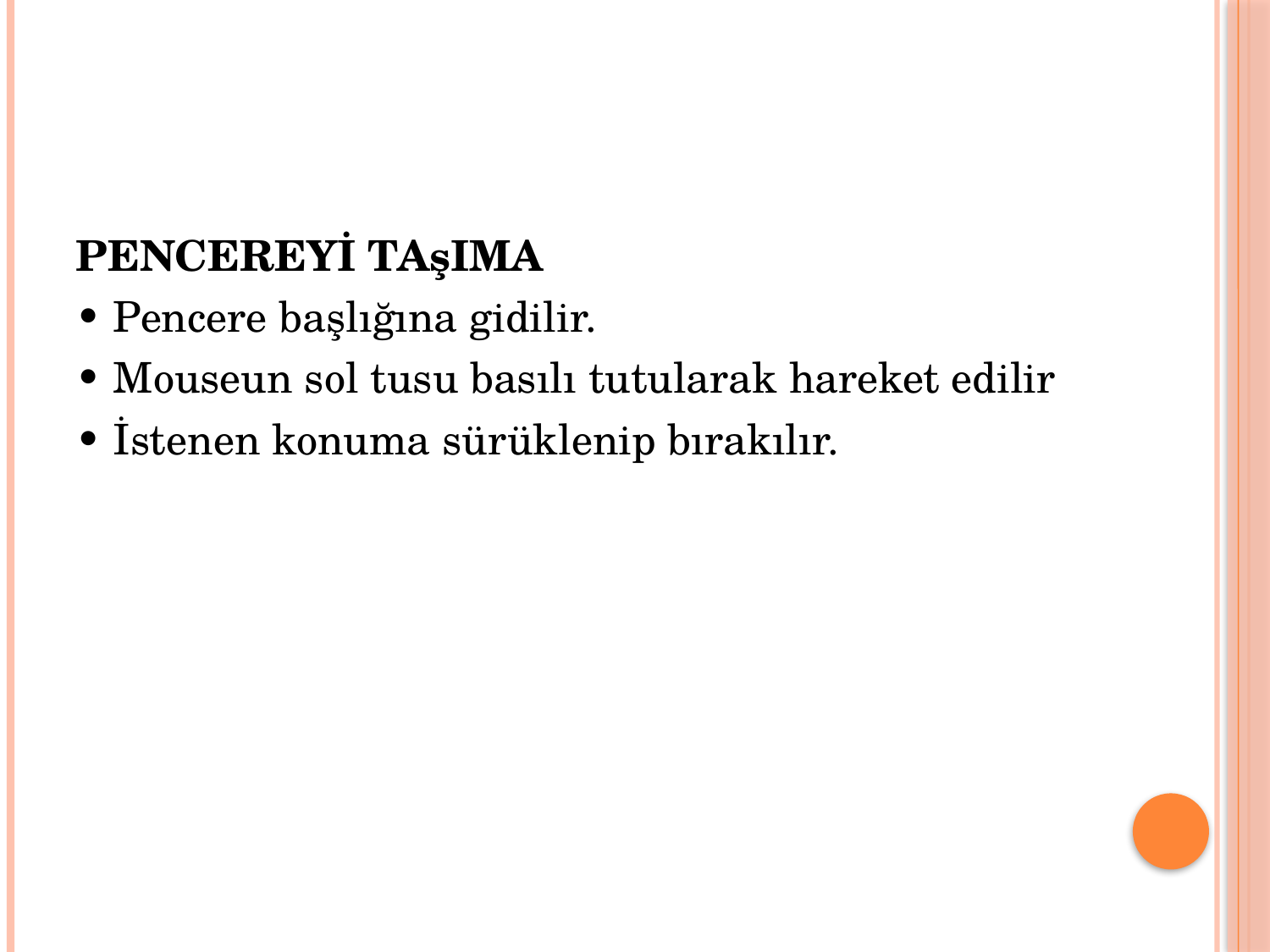

PENCEREYİ TAşIMA
• Pencere başlığına gidilir.
• Mouseun sol tusu basılı tutularak hareket edilir
• İstenen konuma sürüklenip bırakılır.